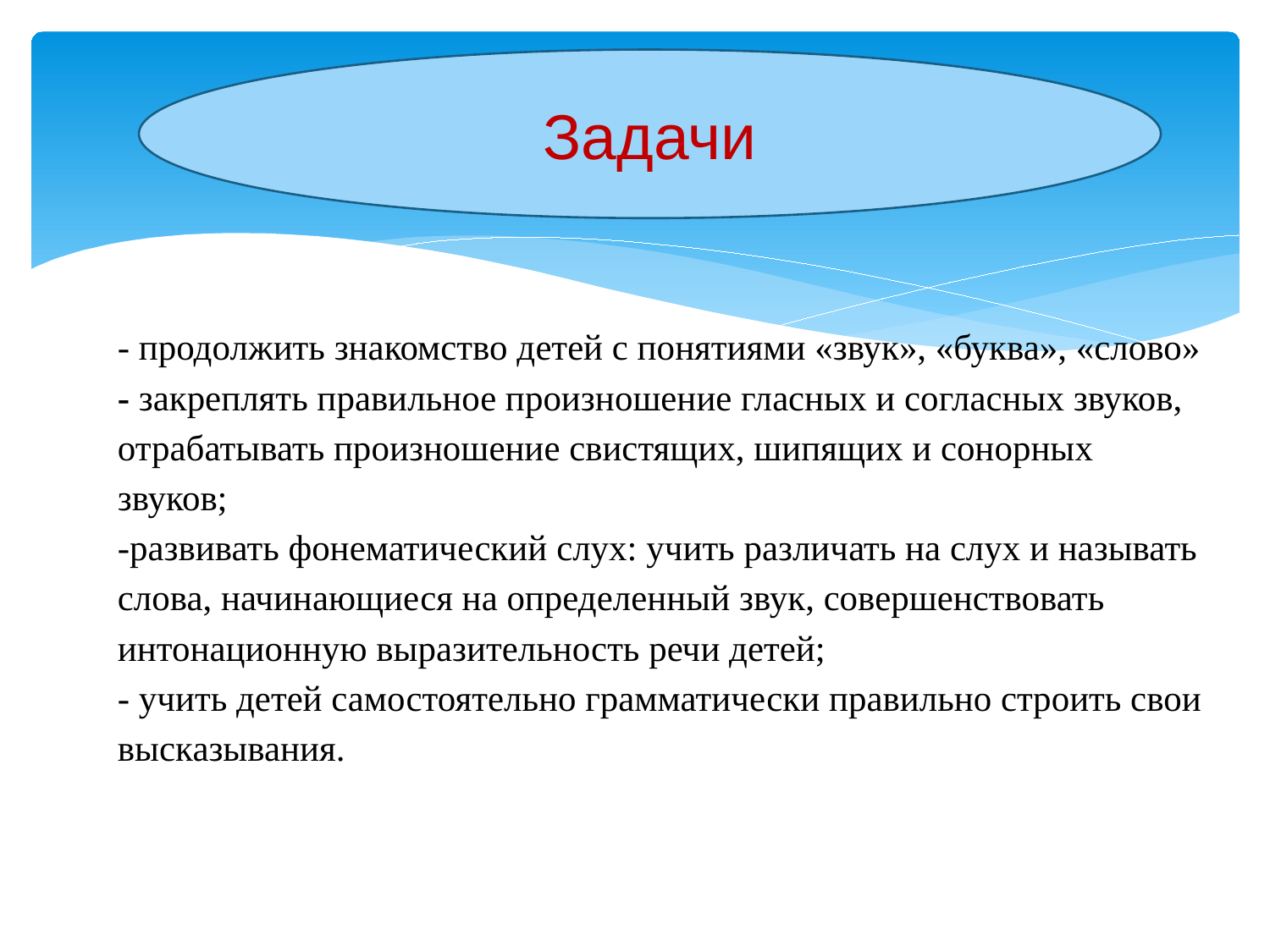

#
Задачи

- продолжить знакомство детей с понятиями «звук», «буква», «слово»
- закреплять правильное произношение гласных и согласных звуков, отрабатывать произношение свистящих, шипящих и сонорных звуков; 
-развивать фонематический слух: учить различать на слух и называть слова, начинающиеся на определенный звук, совершенствовать интонационную выразительность речи детей; 
- учить детей самостоятельно грамматически правильно строить свои высказывания.